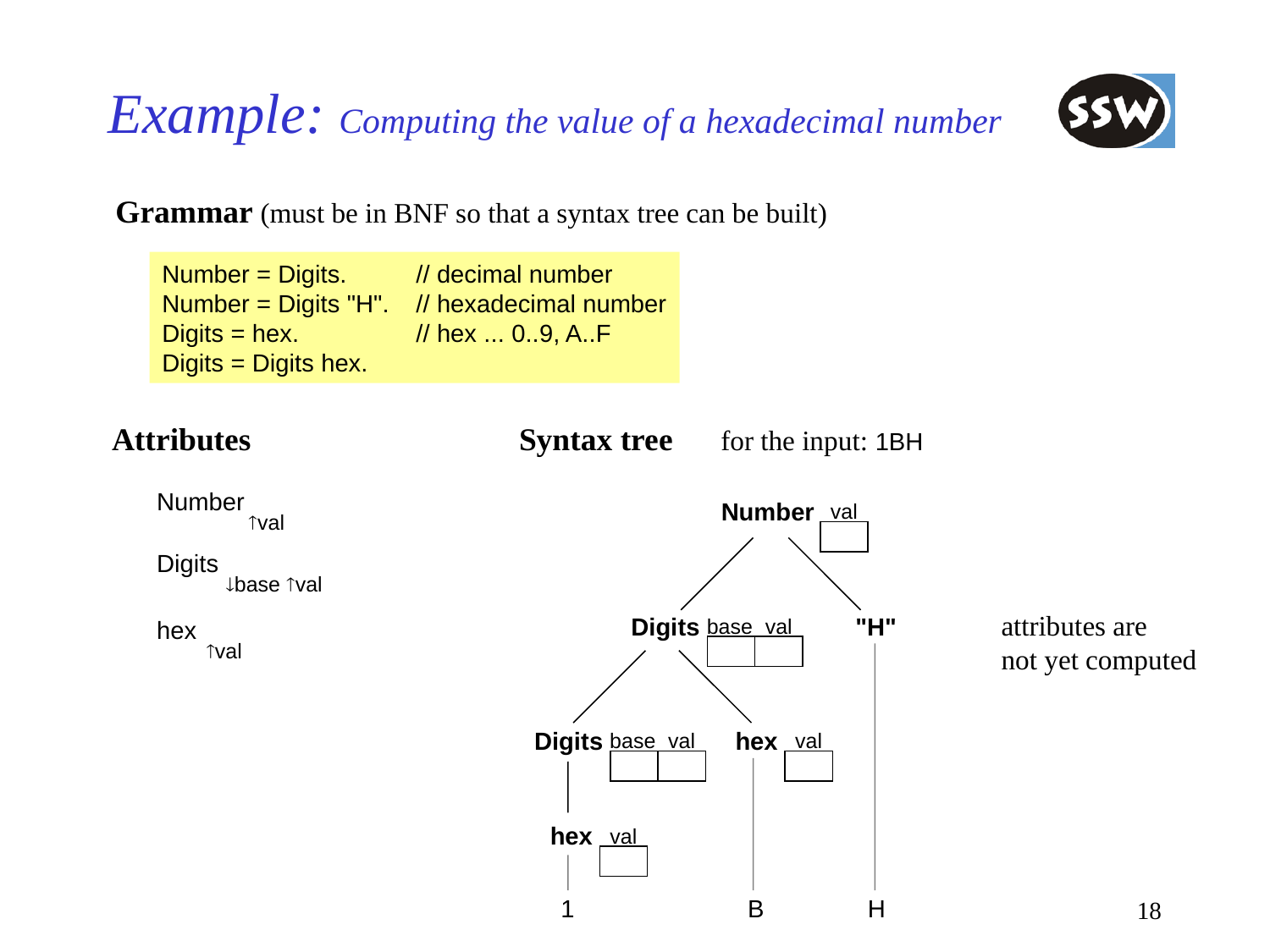

# Example: Computing the value of a hexadecimal number
Grammar (must be in BNF so that a syntax tree can be built)
Number = Digits.	// decimal number
Number = Digits "H".	// hexadecimal number
Digits = hex.	// hex ... 0..9, A..F
Digits = Digits hex.
Attributes
Number
↑val
Digits
↓base ↑val
hex
↑val
Syntax tree
for the input: 1BH
Number

Digits
"H"

Digits
hex

hex

1
B
H
val

attributes are
not yet computed
base
val

base
val
val

val

18